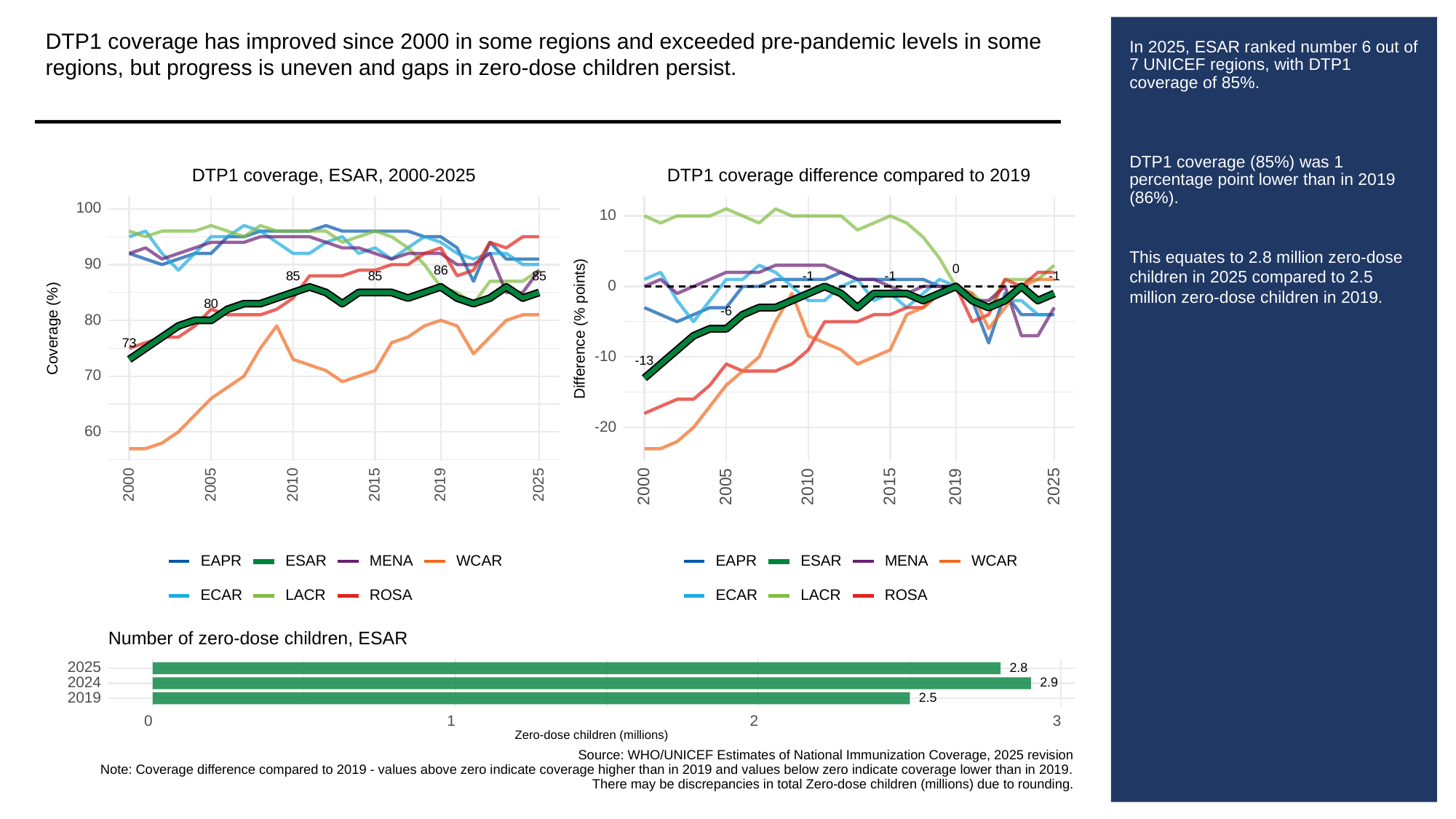

DTP1 coverage has improved since 2000 in some regions and exceeded pre-pandemic levels in some regions, but progress is uneven and gaps in zero-dose children persist.
# In 2025, ESAR ranked number 6 out of 7 UNICEF regions, with DTP1 coverage of 85%.

DTP1 coverage (85%) was 1 percentage point lower than in 2019 (86%).

This equates to 2.8 million zero-dose children in 2025 compared to 2.5 million zero-dose children in 2019.

DTP1 coverage, ESAR, 2000-2025
DTP1 coverage difference compared to 2019

100

10

90

0

86
85
85
85
-1
-1
-1

0

80
-6
80

Coverage (%)
Difference (% points)

73

-10
-13

70

-20
60

2000
2005
2010
2015
2019
2025
2000
2005
2010
2015
2019
2025
ESAR
WCAR
ESAR
WCAR
EAPR
MENA
EAPR
MENA

ROSA
ROSA
ECAR
LACR
ECAR
LACR

Number of zero-dose children, ESAR

2025
2.8

2024
2.9

2019
2.5

3
0
1
2
Zero-dose children (millions)
Source: WHO/UNICEF Estimates of National Immunization Coverage, 2025 revision
Note: Coverage difference compared to 2019 - values above zero indicate coverage higher than in 2019 and values below zero indicate coverage lower than in 2019.
There may be discrepancies in total Zero-dose children (millions) due to rounding.